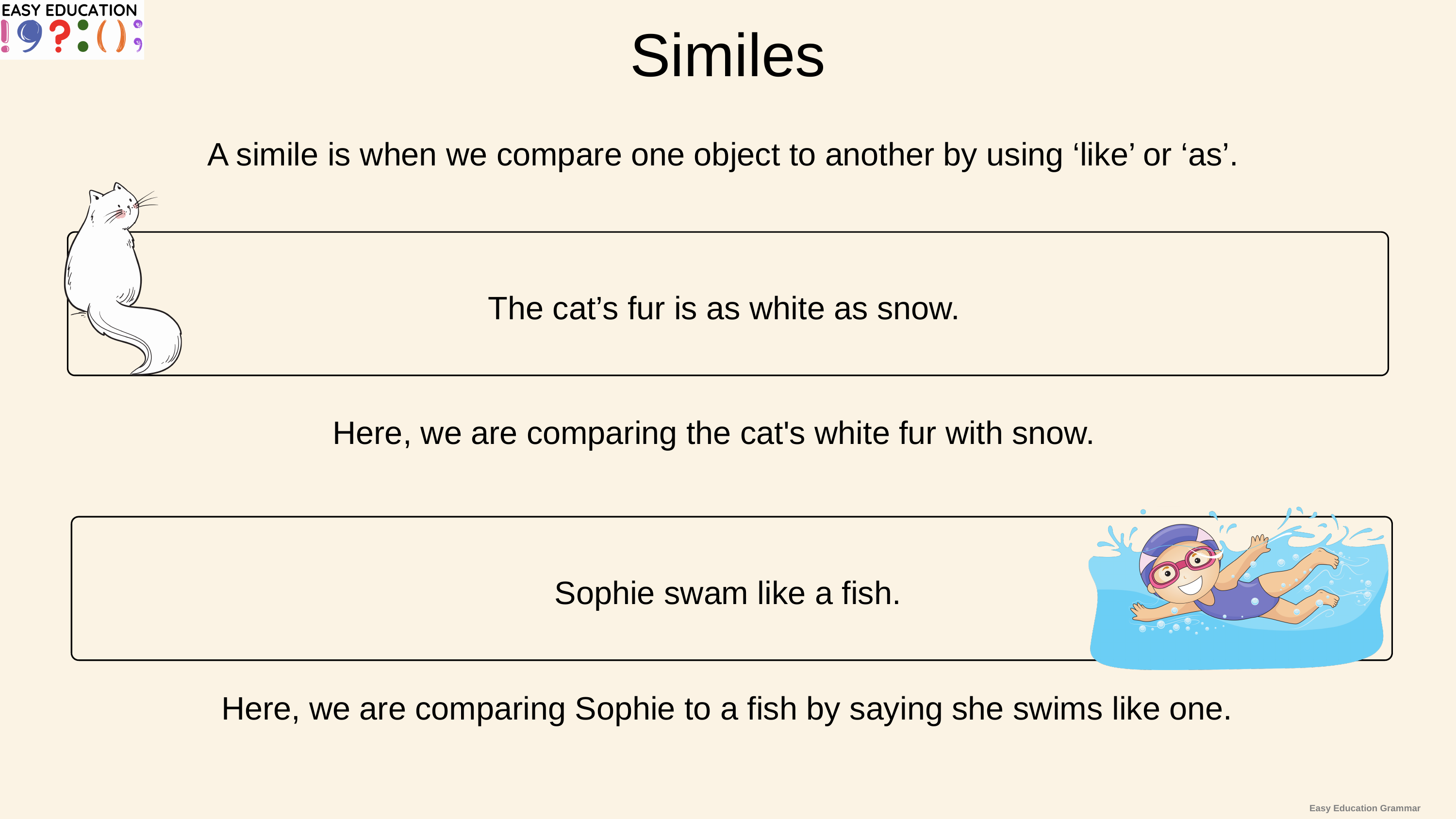

Similes
A simile is when we compare one object to another by using ‘like’ or ‘as’.

The cat’s fur is as white as snow.
Here, we are comparing the cat's white fur with snow.

Sophie swam like a fish.
Here, we are comparing Sophie to a fish by saying she swims like one.